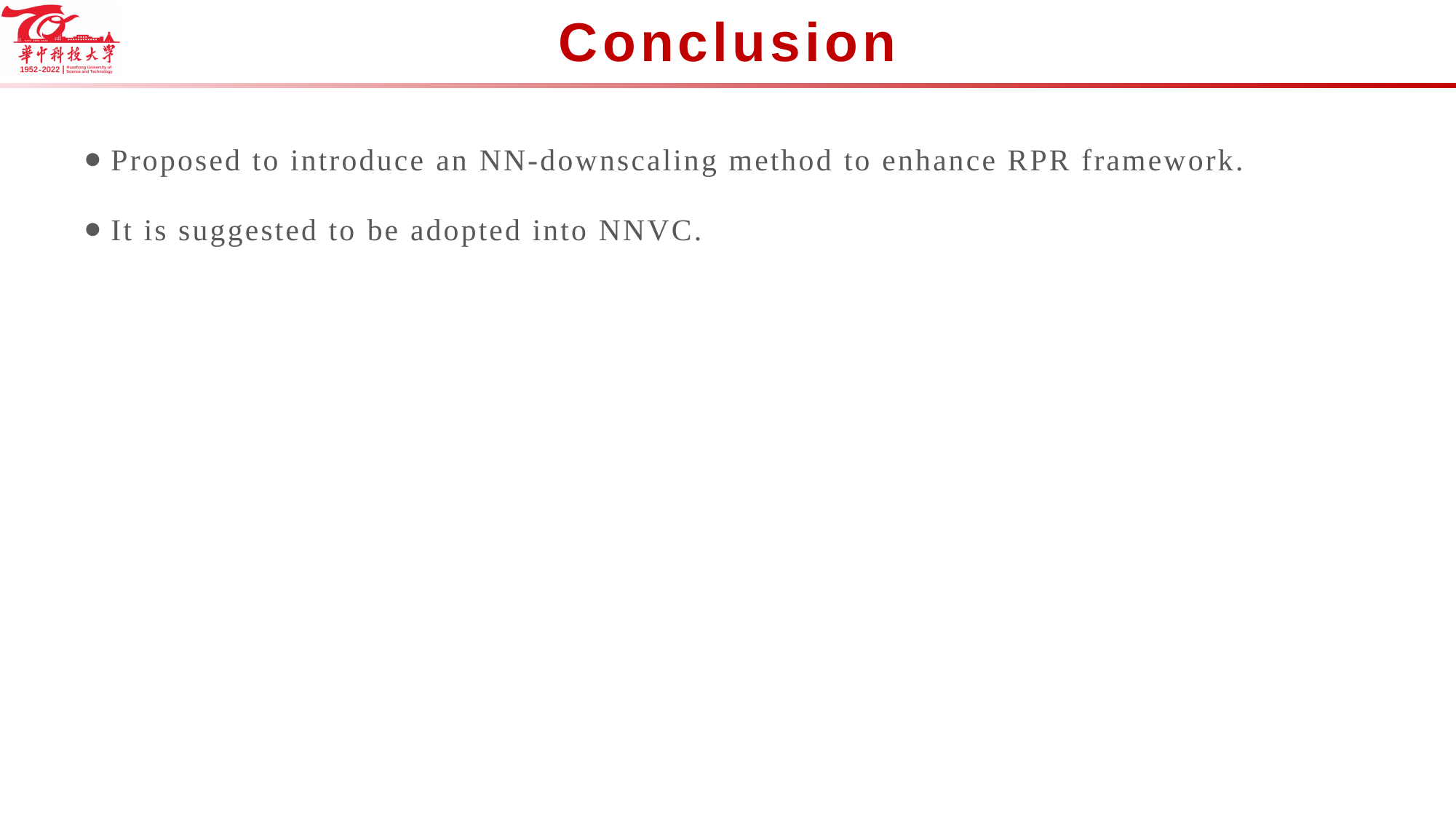

# Conclusion
Proposed to introduce an NN-downscaling method to enhance RPR framework.
It is suggested to be adopted into NNVC.